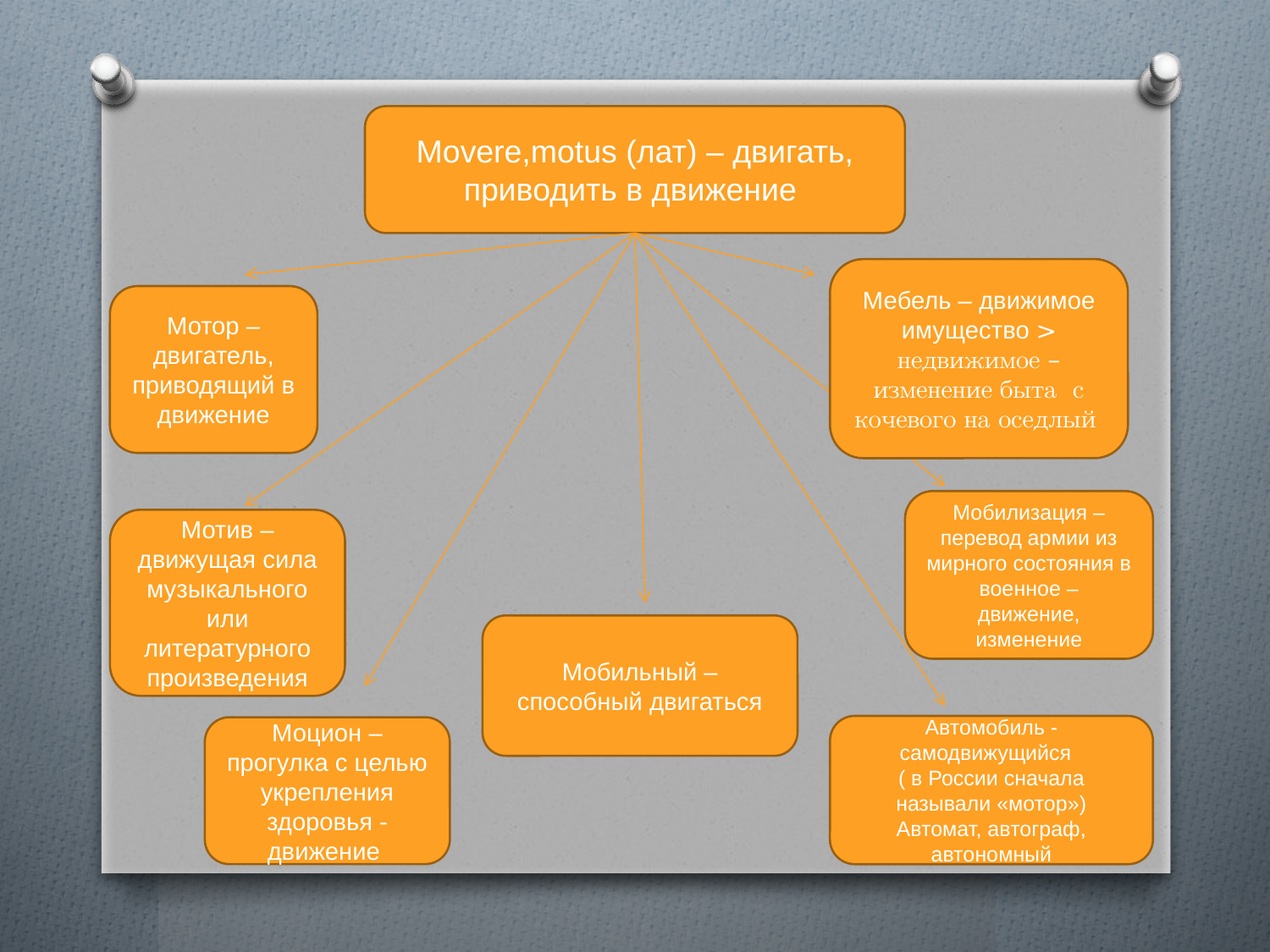

Movere,motus (лат) – двигать, приводить в движение
Мебель – движимое имущество > недвижимое – изменение быта  с кочевого на оседлый
Мотор – двигатель, приводящий в движение
Мобилизация – перевод армии из мирного состояния в военное – движение, изменение
Мотив – движущая сила музыкального или литературного произведения
Мобильный – способный двигаться
Автомобиль - самодвижущийся
( в России сначала называли «мотор»)
Автомат, автограф, автономный
Моцион – прогулка с целью укрепления здоровья - движение